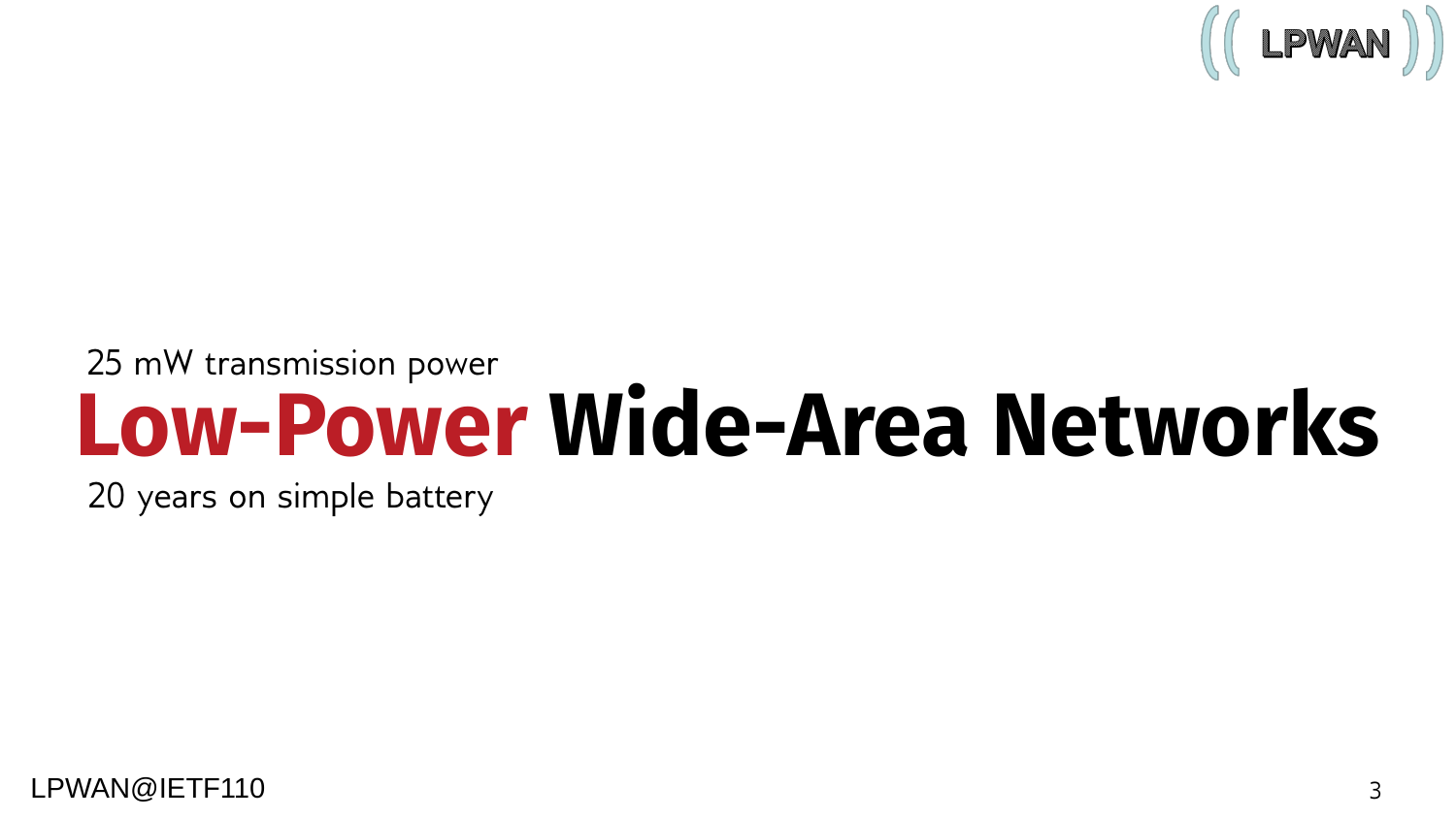

25 mW transmission power
Low-Power Wide-Area Networks
20 years on simple battery
3